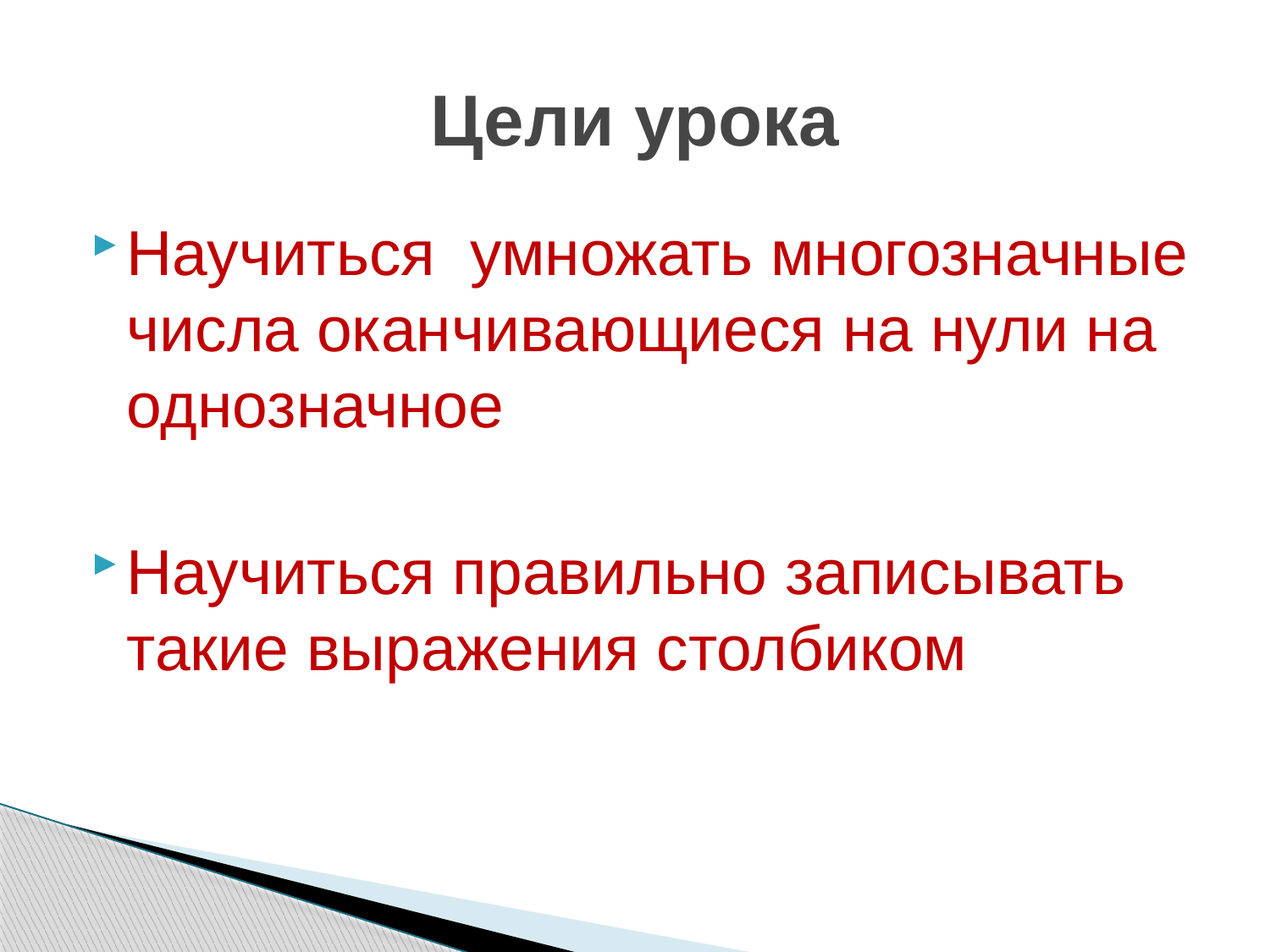

# Цели урока
Научиться  умножать многозначные числа оканчивающиеся на нули на однозначное

Научиться правильно записывать такие выражения столбиком